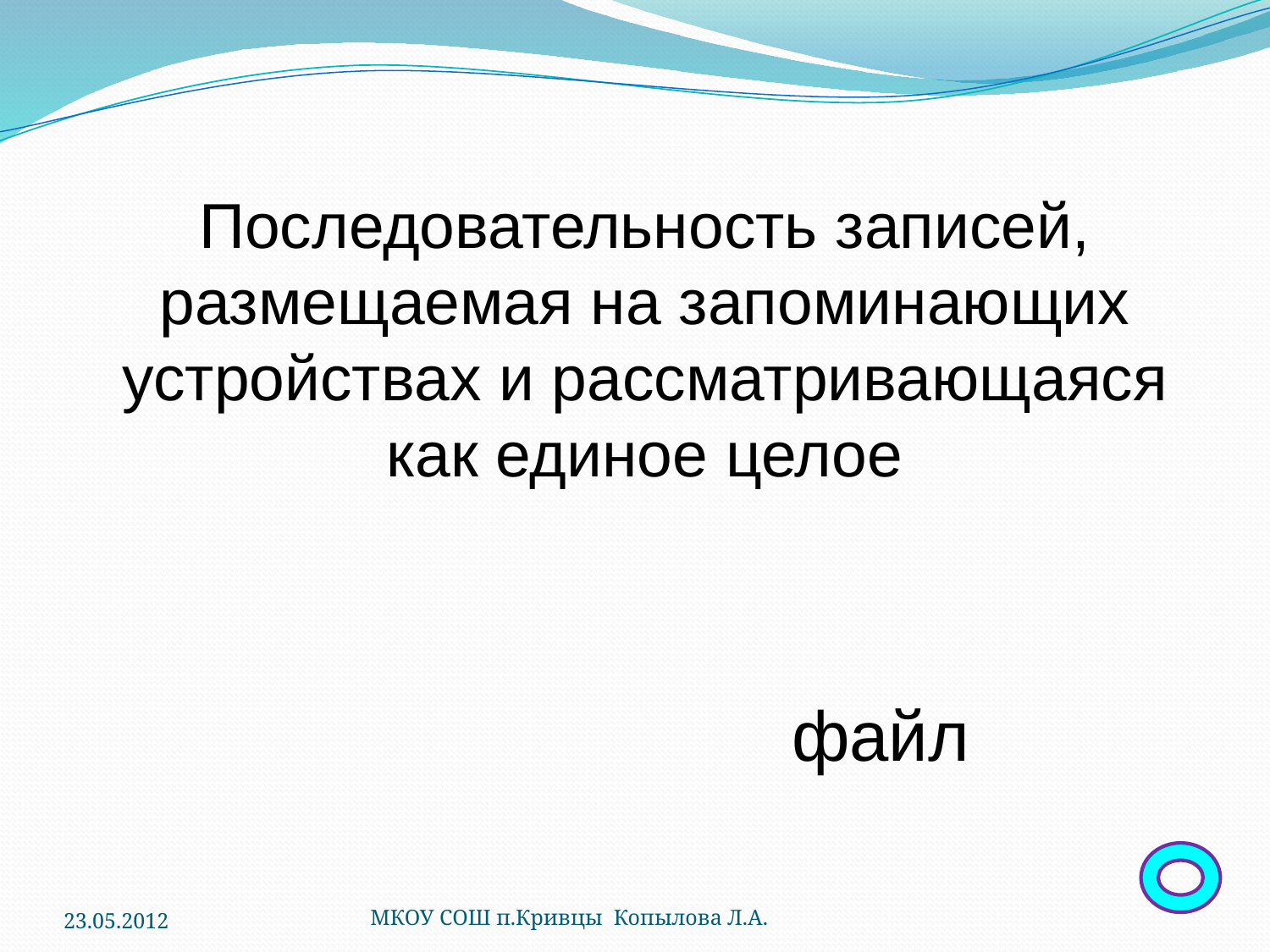

Последовательность записей, размещаемая на запоминающих устройствах и рассматривающаяся как единое целое
файл

23.05.2012
МКОУ СОШ п.Кривцы  Копылова Л.А.